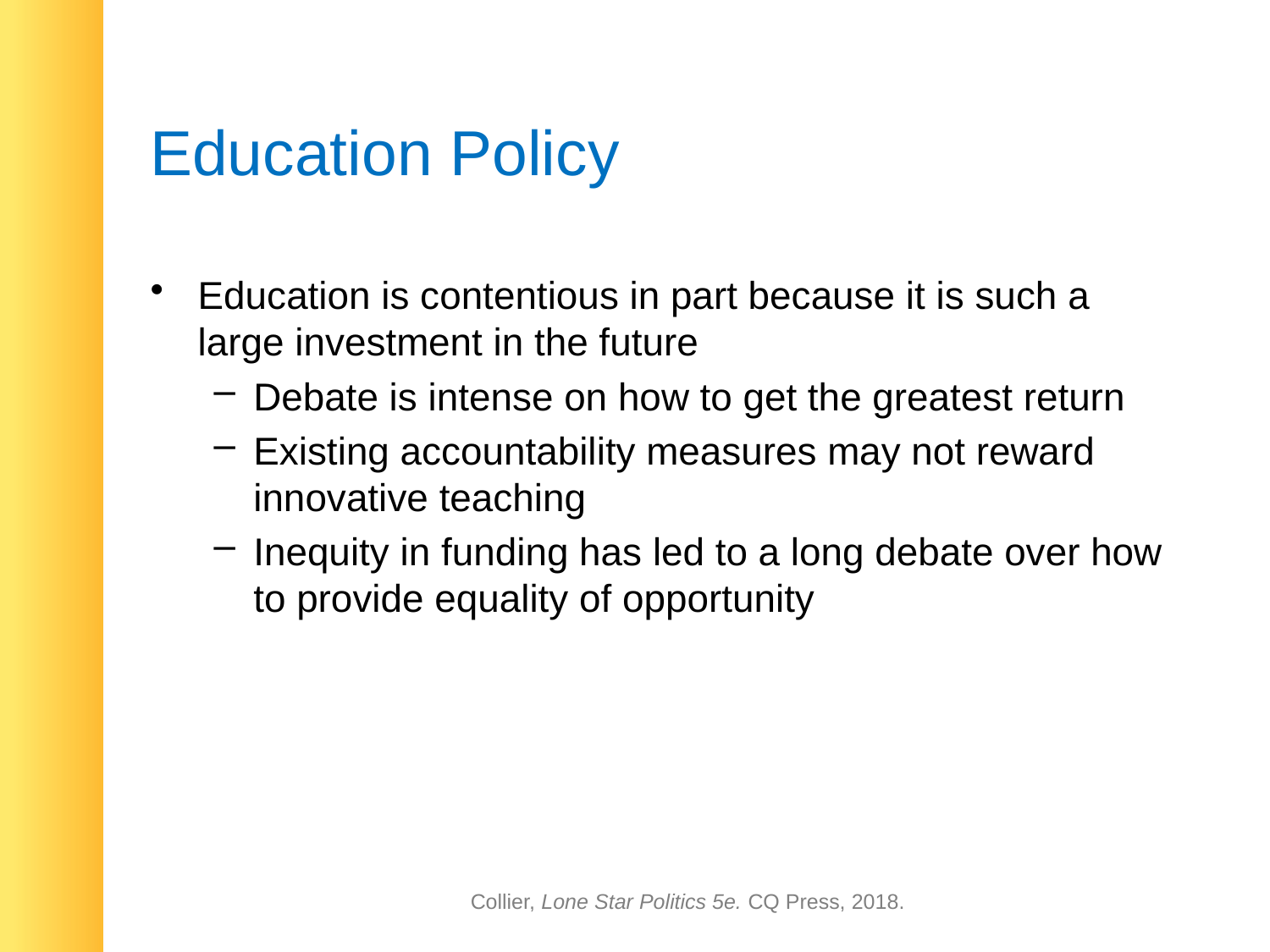

# Education Policy
Education is contentious in part because it is such a large investment in the future
Debate is intense on how to get the greatest return
Existing accountability measures may not reward innovative teaching
Inequity in funding has led to a long debate over how to provide equality of opportunity
Collier, Lone Star Politics 5e. CQ Press, 2018.